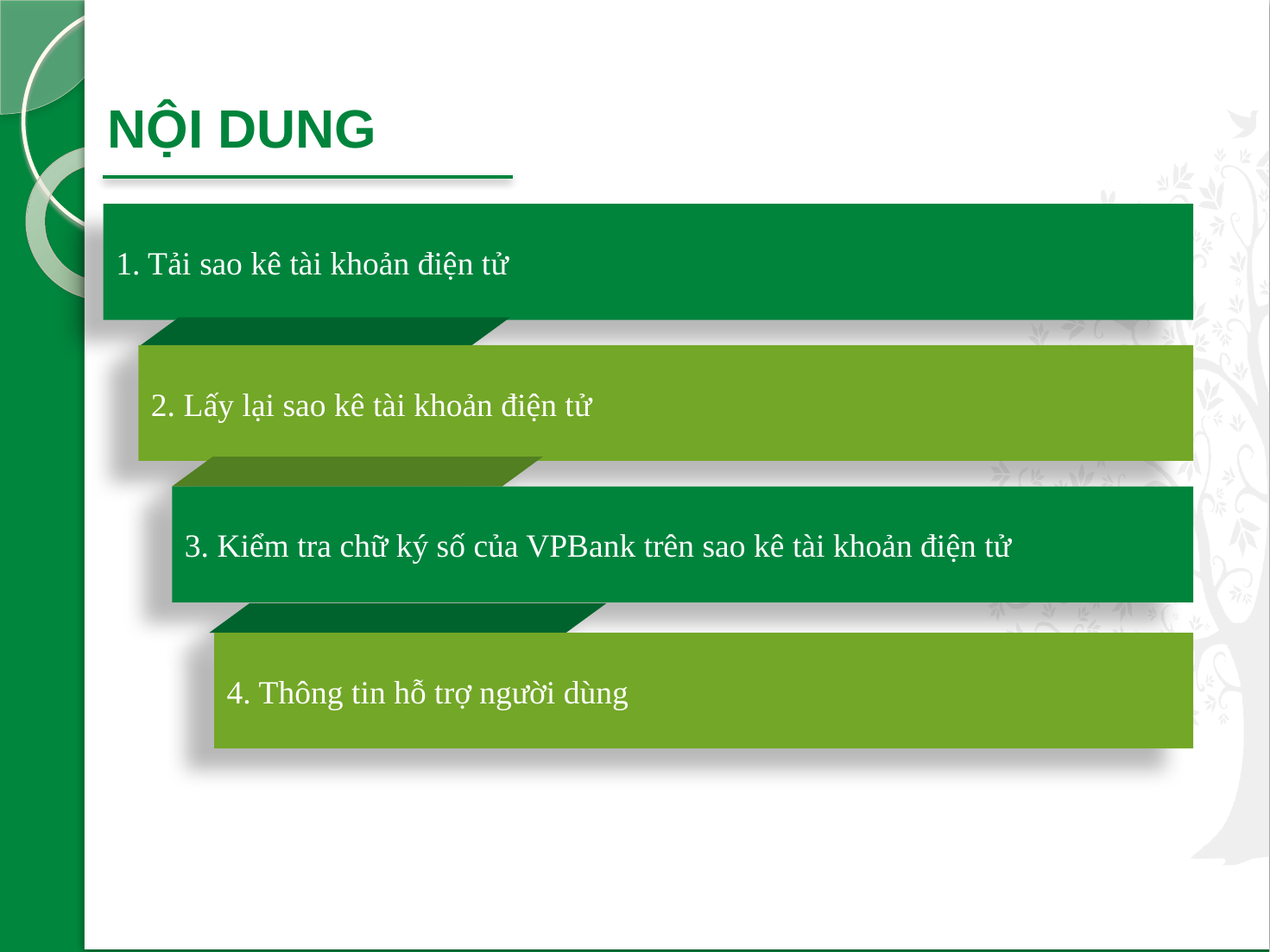

NỘI DUNG
1. Tải sao kê tài khoản điện tử

2. Lấy lại sao kê tài khoản điện tử

3. Kiểm tra chữ ký số của VPBank trên sao kê tài khoản điện tử

4. Thông tin hỗ trợ người dùng